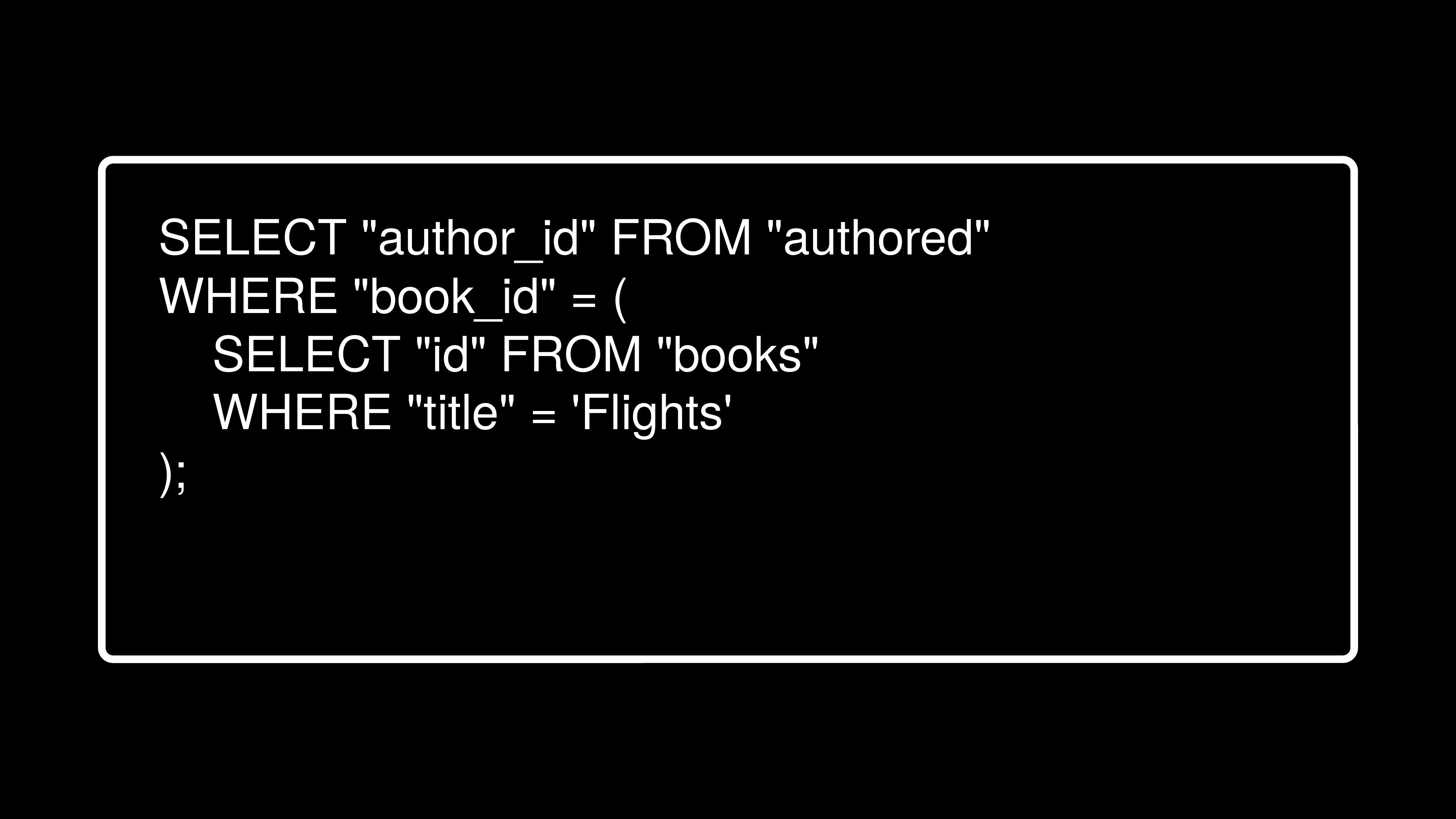

SELECT "author_id" FROM "authored"
WHERE "book_id" = (
    SELECT "id" FROM "books"
    WHERE "title" = 'Flights'
);